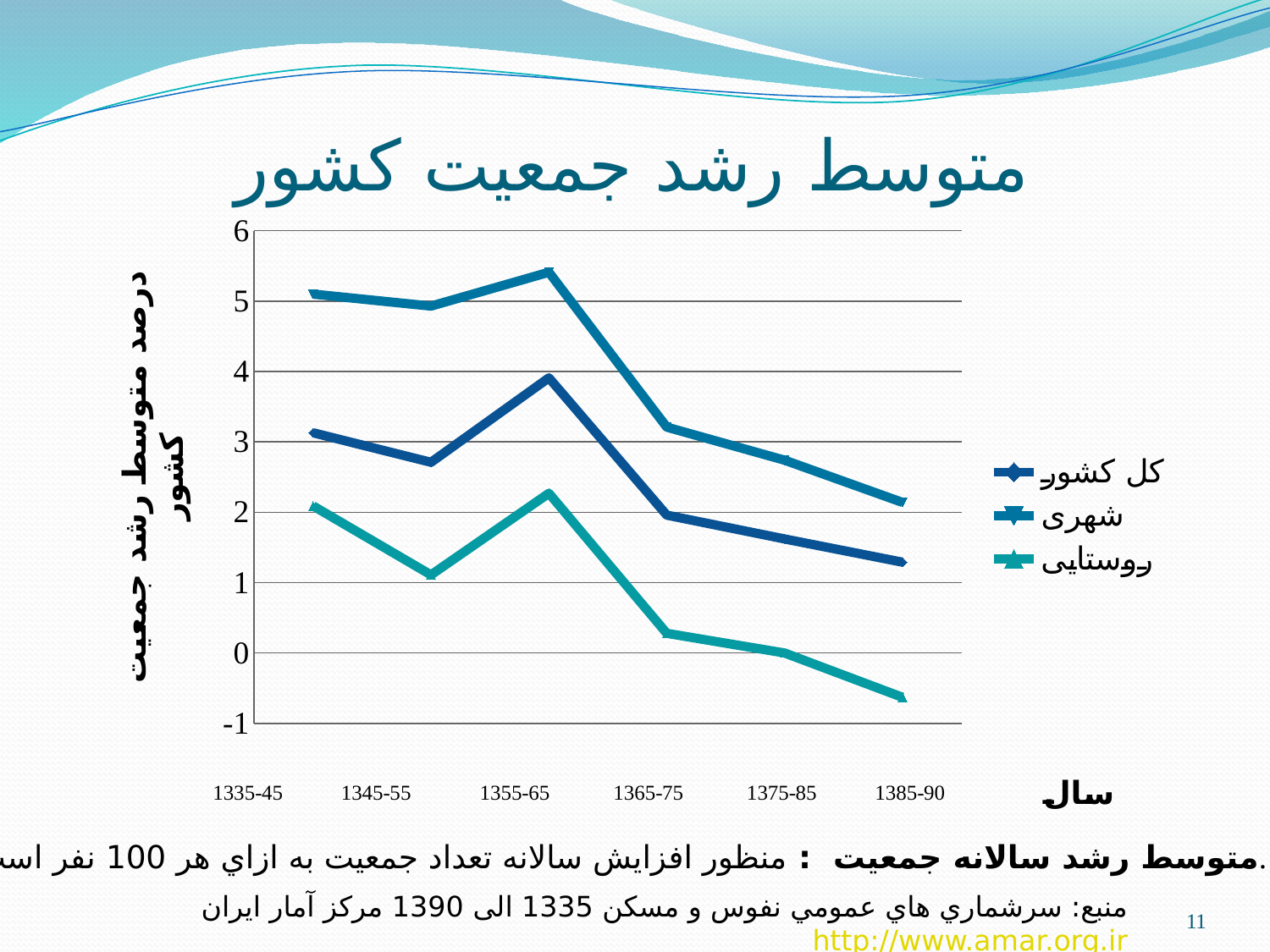

# متوسط رشد جمعیت کشور

### Chart

| Category |  |  |  |
|---|---|---|---|
 متوسط رشد سالانه جمعيت  : منظور افزايش سالانه تعداد جمعيت به ازاي هر 100 نفر است.
11
منبع: سرشماري هاي عمومي نفوس و مسكن 1335 الی 1390 مرکز آمار ایران http://www.amar.org.ir